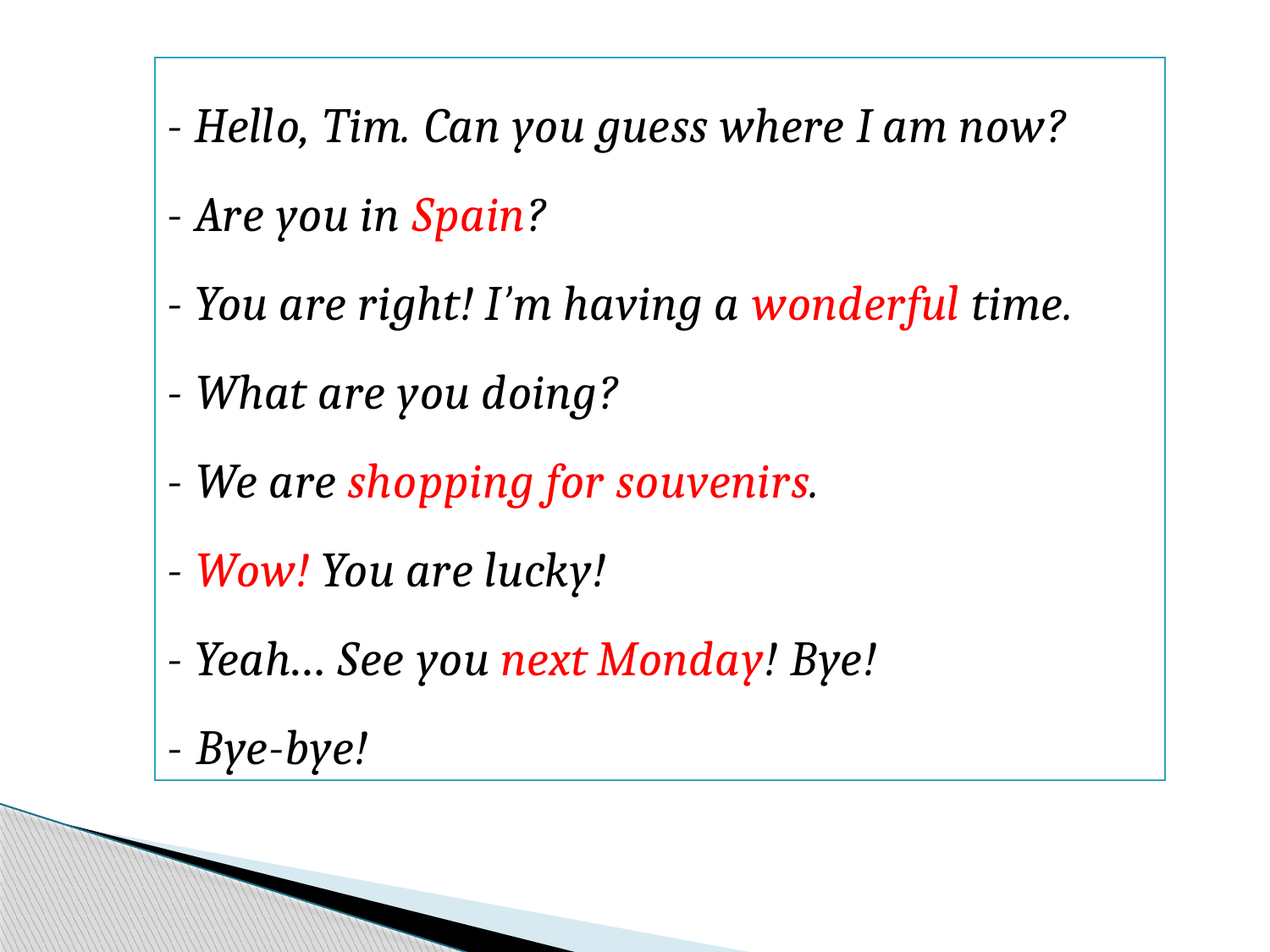

- Hello, Tim. Can you guess where I am now?
- Are you in Spain?
- You are right! I’m having a wonderful time.
- What are you doing?
- We are shopping for souvenirs.
- Wow! You are lucky!
- Yeah… See you next Monday! Bye!
- Bye-bye!